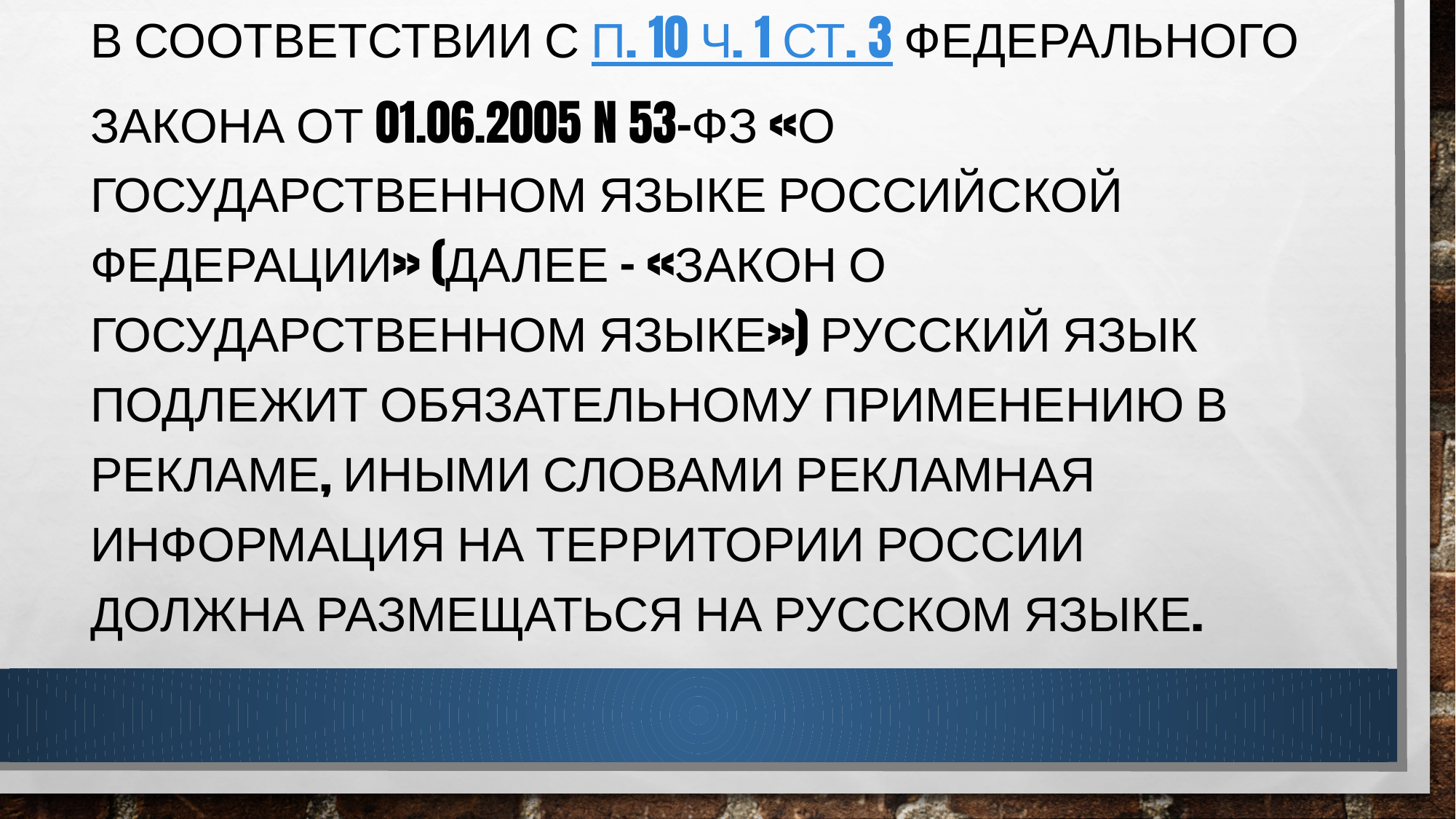

#
В соответствии с п. 10 ч. 1 ст. 3 Федерального закона от 01.06.2005 N 53-ФЗ «О государственном языке Российской Федерации» (далее – «Закон о государственном языке») русский язык подлежит обязательному применению в рекламе, иными словами рекламная информация на территории России должна размещаться на русском языке.